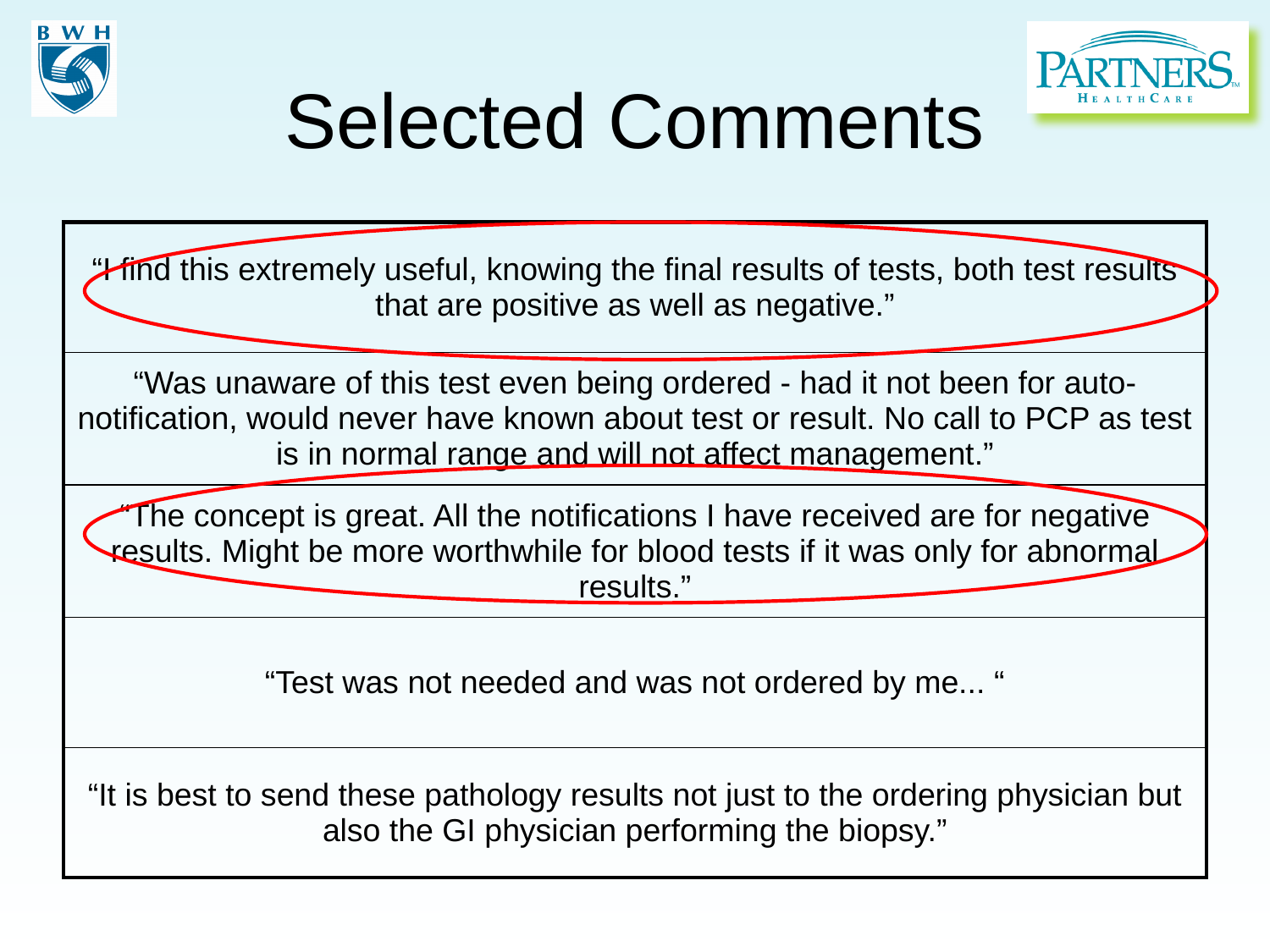

# Selected Comments
| “I find this extremely useful, knowing the final results of tests, both test results that are positive as well as negative.” |
| --- |
| “Was unaware of this test even being ordered - had it not been for auto-notification, would never have known about test or result. No call to PCP as test is in normal range and will not affect management.” |
| “The concept is great. All the notifications I have received are for negative results. Might be more worthwhile for blood tests if it was only for abnormal results.” |
| “Test was not needed and was not ordered by me... “ |
| “It is best to send these pathology results not just to the ordering physician but also the GI physician performing the biopsy.” |